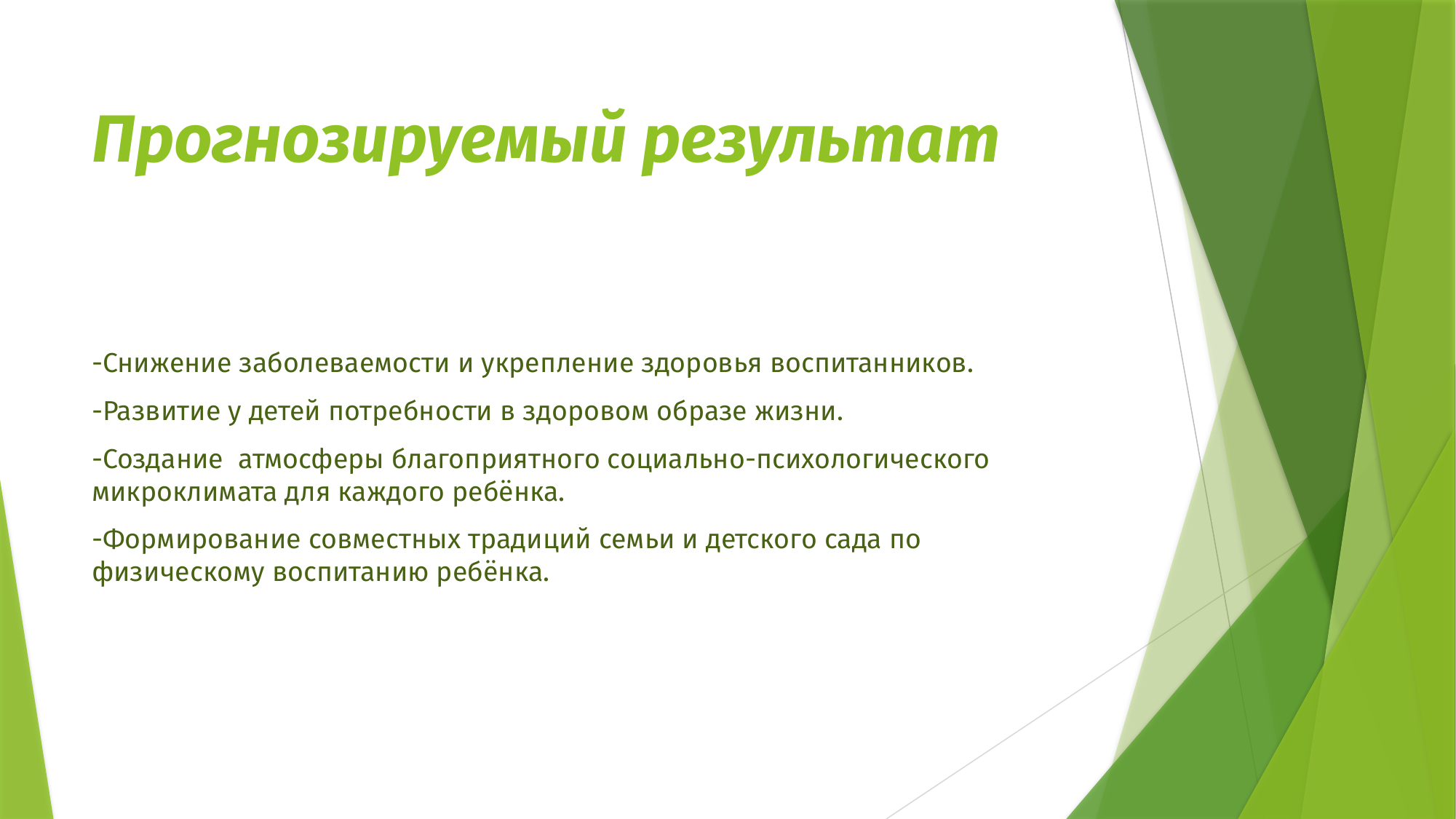

# Прогнозируемый результат
-Снижение заболеваемости и укрепление здоровья воспитанников.
-Развитие у детей потребности в здоровом образе жизни.
-Создание  атмосферы благоприятного социально-психологического микроклимата для каждого ребёнка.
-Формирование совместных традиций семьи и детского сада по физическому воспитанию ребёнка.